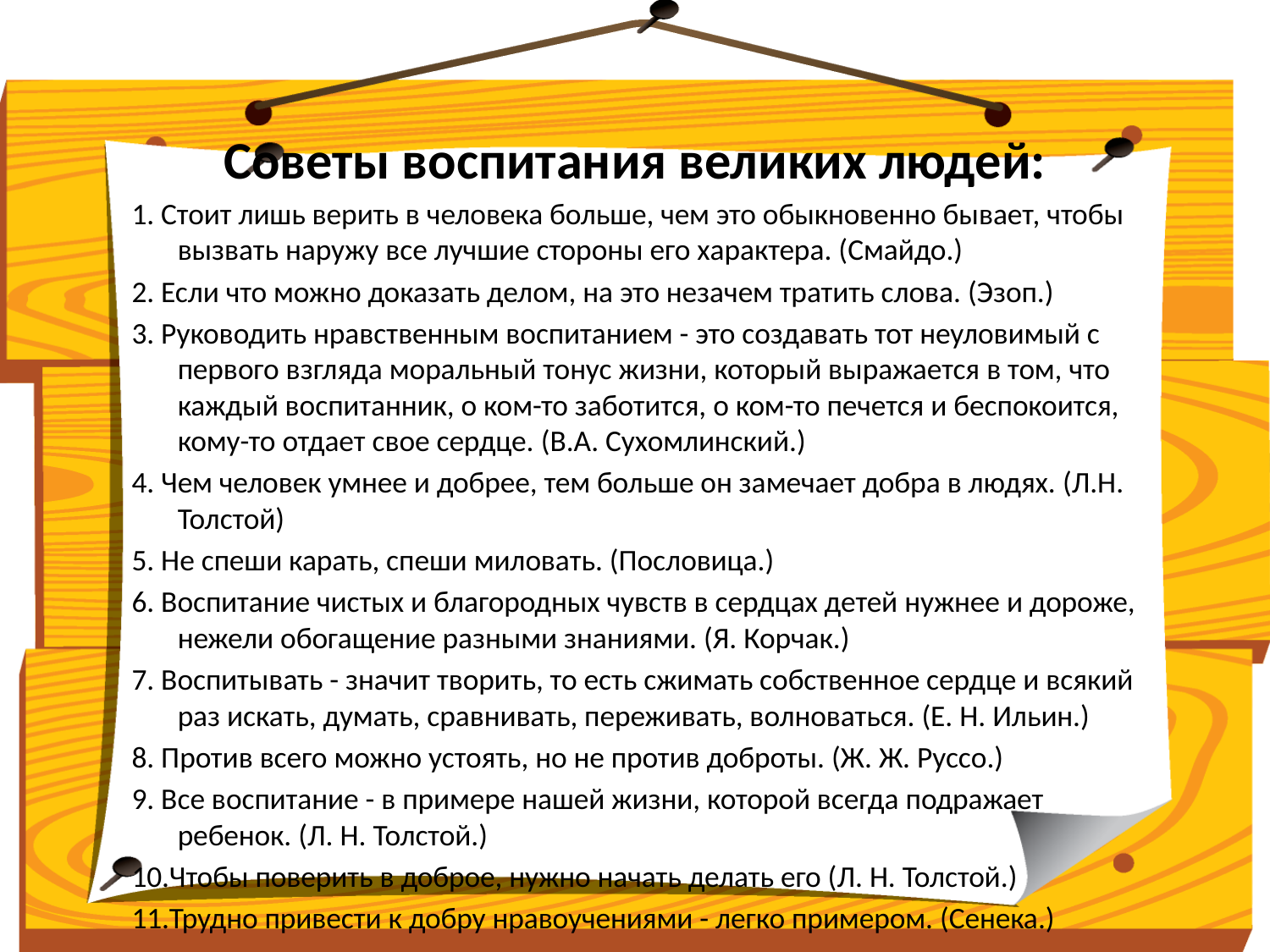

# Советы воспитания великих людей:
1. Стоит лишь верить в человека больше, чем это обыкновенно бывает, чтобы вызвать наружу все лучшие стороны его характера. (Смайдо.)
2. Если что можно доказать делом, на это незачем тратить слова. (Эзоп.)
3. Руководить нравственным воспитанием - это создавать тот неуловимый с первого взгляда моральный тонус жизни, который выражается в том, что каждый воспитанник, о ком-то заботится, о ком-то печется и беспокоится, кому-то отдает свое сердце. (В.А. Сухомлинский.)
4. Чем человек умнее и добрее, тем больше он замечает добра в людях. (Л.Н. Толстой)
5. Не спеши карать, спеши миловать. (Пословица.)
6. Воспитание чистых и благородных чувств в сердцах детей нужнее и дороже, нежели обогащение разными знаниями. (Я. Корчак.)
7. Воспитывать - значит творить, то есть сжимать собственное сердце и всякий раз искать, думать, сравнивать, переживать, волноваться. (Е. Н. Ильин.)
8. Против всего можно устоять, но не против доброты. (Ж. Ж. Руссо.)
9. Все воспитание - в примере нашей жизни, которой всегда подражает ребенок. (Л. Н. Толстой.)
10.Чтобы поверить в доброе, нужно начать делать его (Л. Н. Толстой.)
11.Трудно привести к добру нравоучениями - легко примером. (Сенека.)